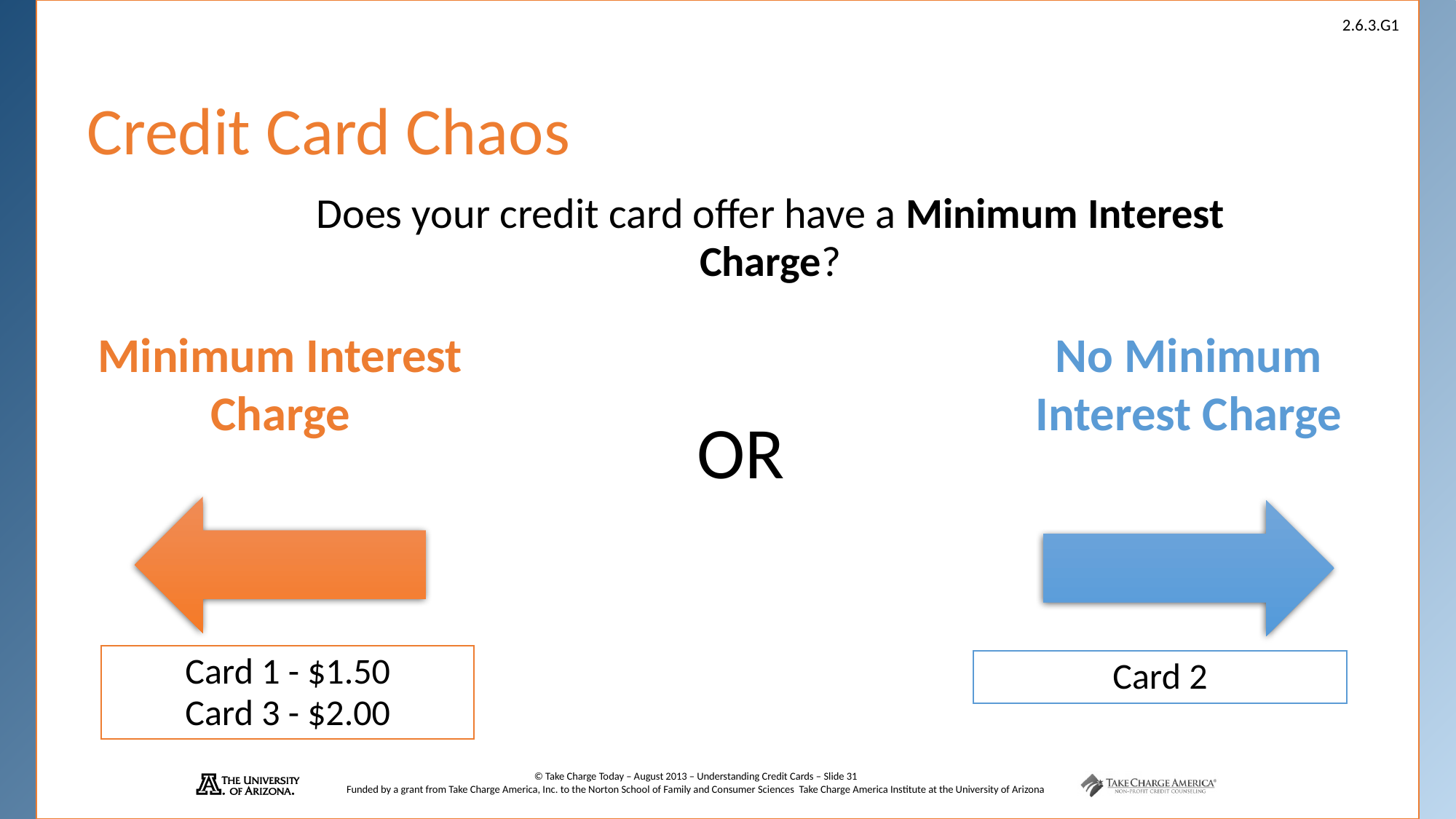

# Credit Card Chaos
Does your credit card offer have a Minimum Interest Charge?
Minimum Interest Charge
No Minimum Interest Charge
OR

Card 1 - $1.50
Card 3 - $2.00
Card 2